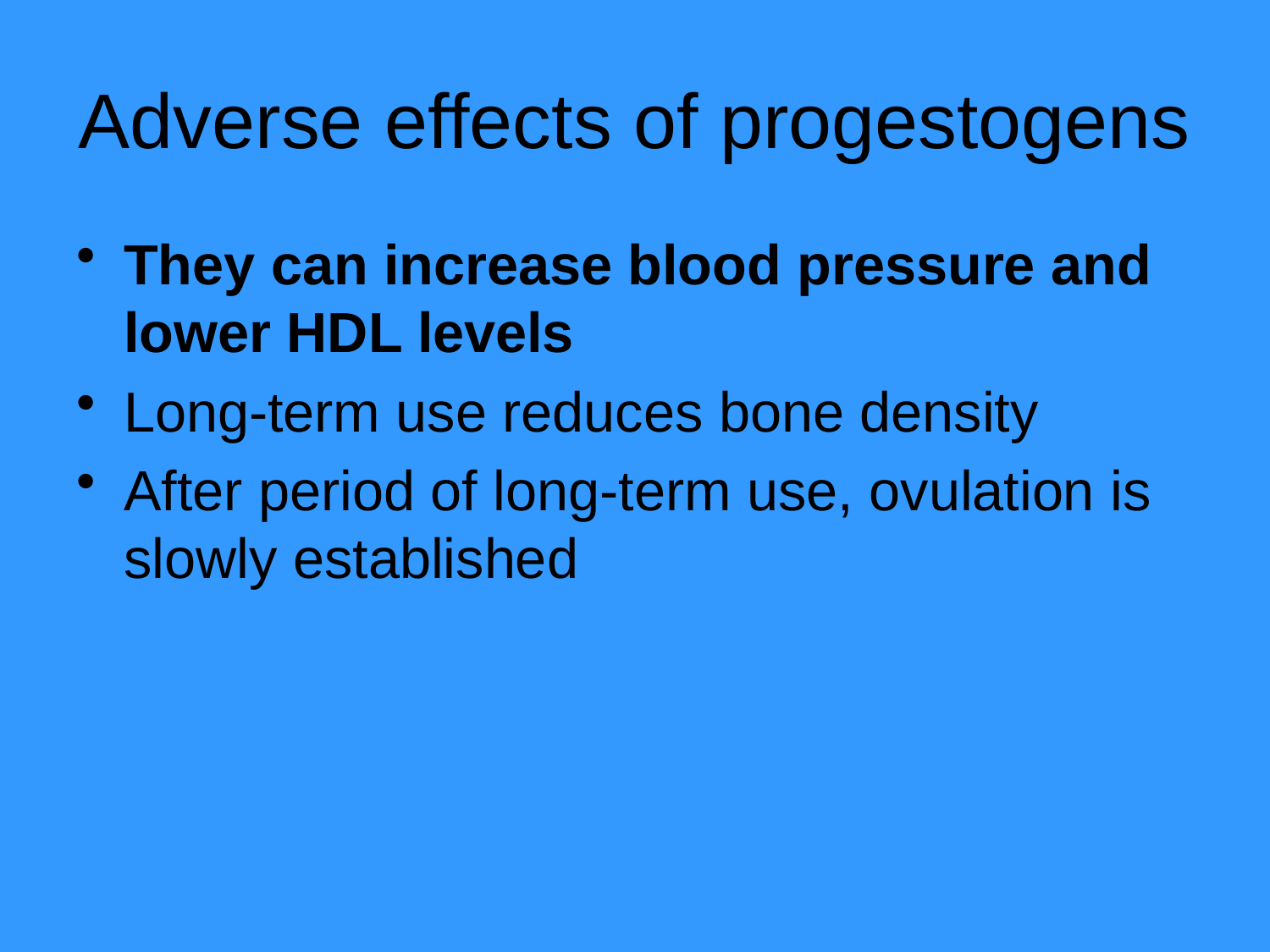

# Adverse effects of progestogens
They can increase blood pressure and lower HDL levels
Long-term use reduces bone density
After period of long-term use, ovulation is slowly established